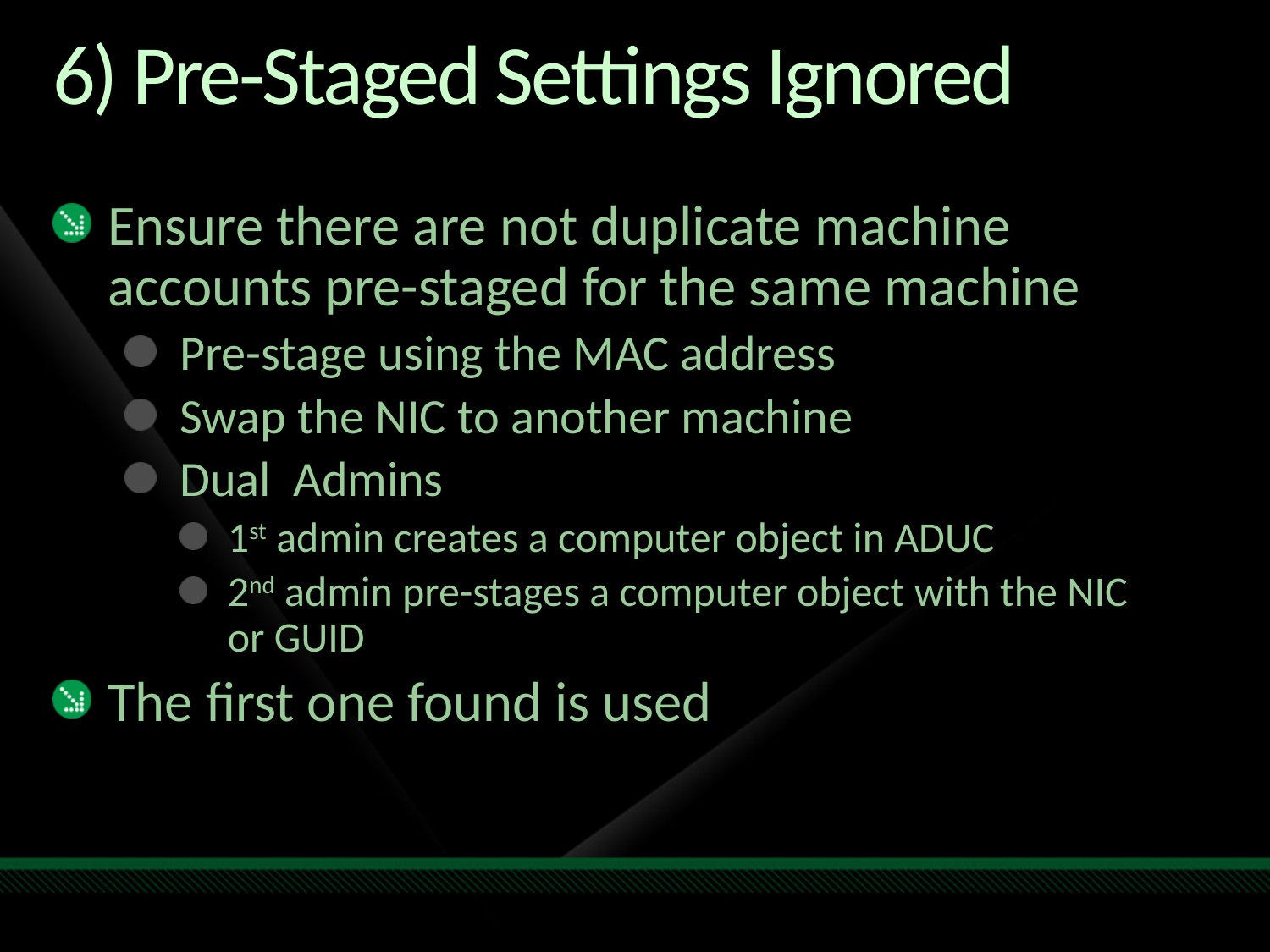

# 6) Pre-Staged Settings Ignored
Ensure there are not duplicate machine accounts pre-staged for the same machine
Pre-stage using the MAC address
Swap the NIC to another machine
Dual  Admins
1st admin creates a computer object in ADUC
2nd admin pre-stages a computer object with the NIC
or GUID
The first one found is used